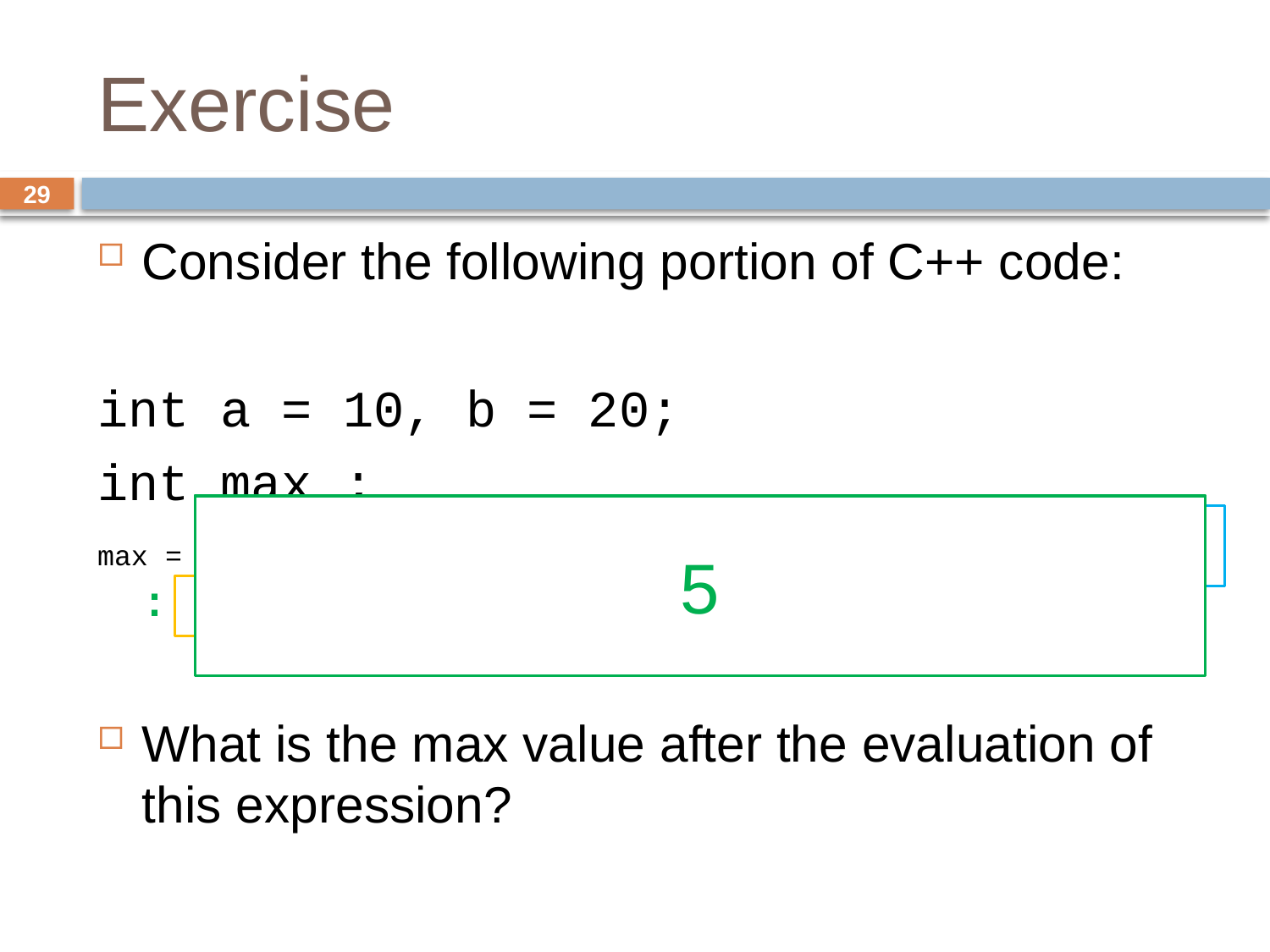

# Exercise
29
Consider the following portion of C++ code:

int a = 10, b = 20;
int max ;
max = (a < b) ? ((b < 20)? b * 2 : ((b > 20) ? b % 3 : b / 4)) : ((a == 10) ? a / 2 : a % 3);

What is the max value after the evaluation of this expression?

5

5

5

5